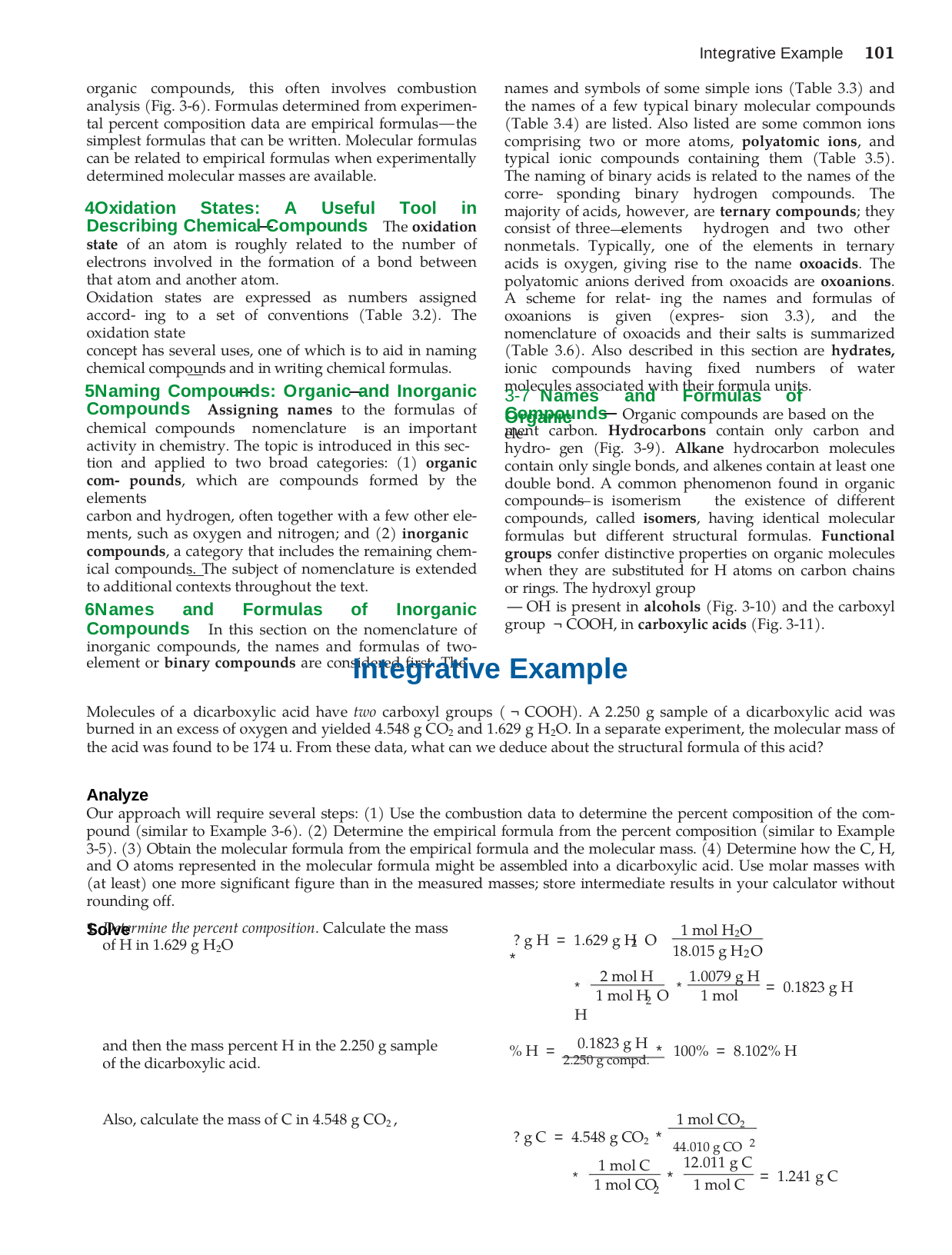

Integrative Example	101
organic   compounds,   this  often  involves  combustion analysis (Fig. 3-6). Formulas determined from experimen- tal percent composition data are empirical formulas    the simplest formulas that can be written. Molecular formulas can be related to empirical formulas when experimentally determined molecular masses are available.

Oxidation States: A Useful Tool in Describing Chemical Compounds   The oxidation state of an atom is roughly related to the number of electrons involved in the formation of a bond between that atom and another atom.
Oxidation states are expressed as numbers assigned accord- ing to a set of conventions (Table 3.2). The oxidation state
concept has several uses, one of which is to aid in naming chemical compounds and in writing chemical formulas.
Naming Compounds: Organic and Inorganic Compounds   Assigning  names  to  the  formulas  of chemical  compounds    nomenclature    is  an  important activity in chemistry. The topic is introduced in this sec-
tion and applied to two broad categories: (1) organic com- pounds, which are compounds formed by the elements
carbon and hydrogen, often together with a few other ele- ments, such as oxygen and nitrogen; and (2) inorganic
compounds, a category that includes the remaining chem- ical compounds. The subject of nomenclature is extended to additional contexts throughout the text.
Names    and    Formulas    of    Inorganic Compounds   In this section on the nomenclature of inorganic compounds, the names and formulas of two- element or binary compounds are considered first. The
names and symbols of some simple ions (Table 3.3) and the names of a few typical binary molecular compounds (Table 3.4) are listed. Also listed are some common ions comprising  two  or  more  atoms,  polyatomic  ions,  and typical ionic compounds containing them (Table 3.5). The naming of binary acids is related to the names of the corre- sponding binary hydrogen compounds. The majority of acids, however, are ternary compounds; they consist of three  elements    hydrogen  and  two  other  nonmetals. Typically, one of the elements in ternary acids is oxygen, giving rise to the name oxoacids. The polyatomic anions derived from oxoacids are oxoanions. A scheme for relat- ing the names and formulas of oxoanions is given (expres- sion 3.3), and the nomenclature of oxoacids and their salts is summarized (Table 3.6). Also described in this section are hydrates, ionic compounds having fixed numbers of water molecules associated with their formula units.

3-7  Names 	and 	Formulas 	of 	Organic

Compounds   Organic compounds are based on the ele-

ment carbon. Hydrocarbons contain only carbon and hydro- gen (Fig. 3-9). Alkane hydrocarbon molecules contain only single bonds, and alkenes contain at least one double bond. A common phenomenon found in organic compounds is isomerism    the existence of different compounds, called isomers, having identical molecular formulas but different structural formulas. Functional groups confer distinctive properties on organic molecules when they are substituted for H atoms on carbon chains or rings. The hydroxyl group
— OH is present in alcohols (Fig. 3-10) and the carboxyl group  ¬ COOH, in carboxylic acids (Fig. 3-11).

Integrative Example
Molecules of a dicarboxylic acid have two carboxyl groups ( ¬ COOH). A 2.250 g sample of a dicarboxylic acid was burned in an excess of oxygen and yielded 4.548 g CO2 and 1.629 g H2O. In a separate experiment, the molecular mass of the acid was found to be 174 u. From these data, what can we deduce about the structural formula of this acid?

Analyze
Our approach will require several steps: (1) Use the combustion data to determine the percent composition of the com- pound (similar to Example 3-6). (2) Determine the empirical formula from the percent composition (similar to Example 3-5). (3) Obtain the molecular formula from the empirical formula and the molecular mass. (4) Determine how the C, H, and O atoms represented in the molecular formula might be assembled into a dicarboxylic acid. Use molar masses with (at least) one more significant figure than in the measured masses; store intermediate results in your calculator without rounding off.
Solve
1. Determine the percent composition. Calculate the mass of H in 1.629 g H2O
1 mol H2O
 ? g H  =  1.629 g H  O  *
2
18.015 g H  O
2
2 mol H	1.0079 g H

=  0.1823 g H
*  1 mol H  O  *    1 mol H
2
and then the mass percent H in the 2.250 g sample of the dicarboxylic acid.
0.1823 g H
% H  =  2.250 g compd.  *  100%  =  8.102% H
Also, calculate the mass of C in 4.548 g CO2 ,
1 mol CO2
 ? g C  =  4.548 g CO2  *  44.010 g CO
2
12.011 g C
1 mol C
=  1.241 g C

*
*  1 mol CO	1 mol C
2